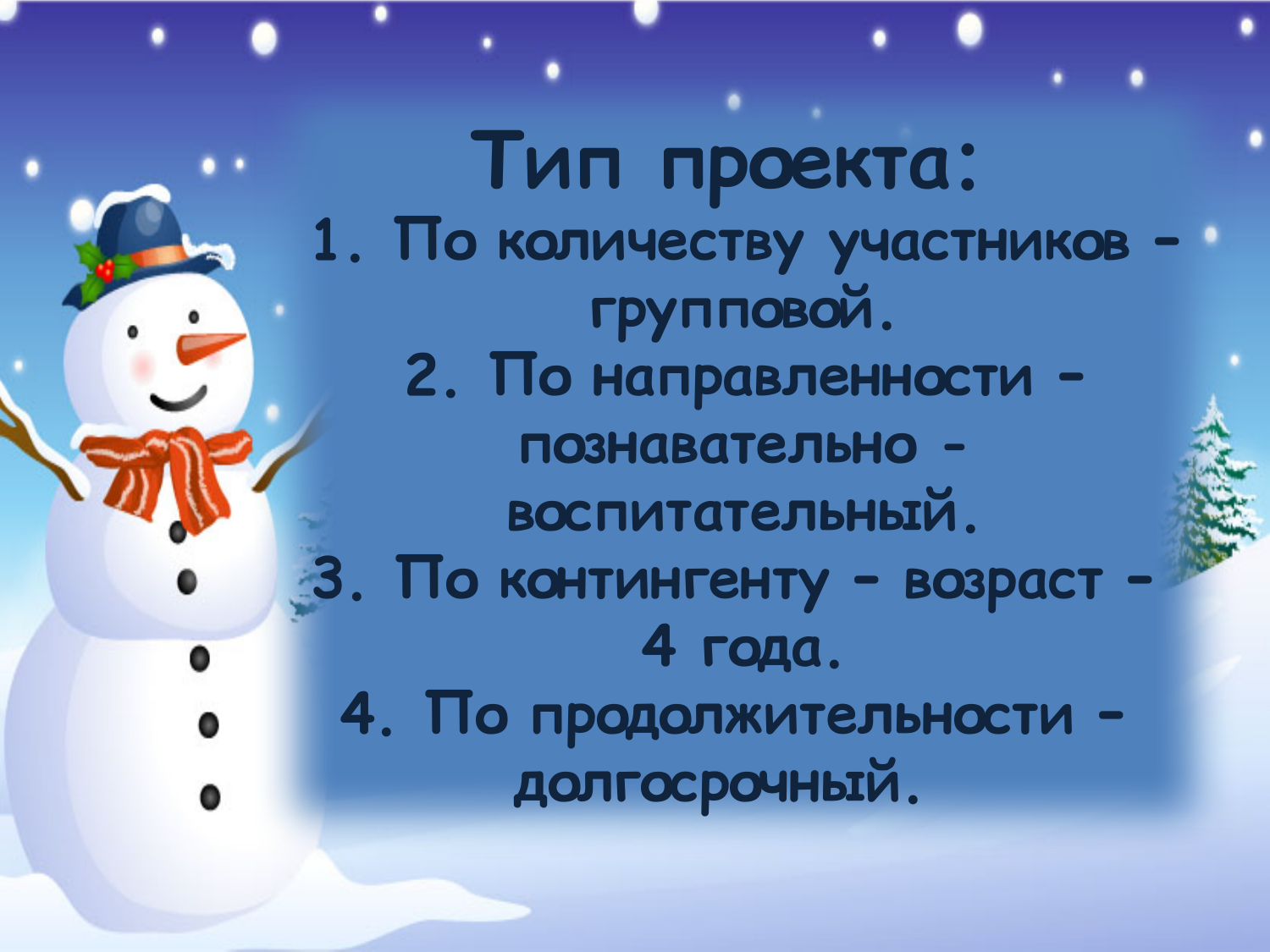

Тип проекта:
1. По количеству участников – групповой.
2. По направленности – познавательно - воспитательный.
3. По контингенту – возраст –
4 года.
4. По продолжительности –
долгосрочный.